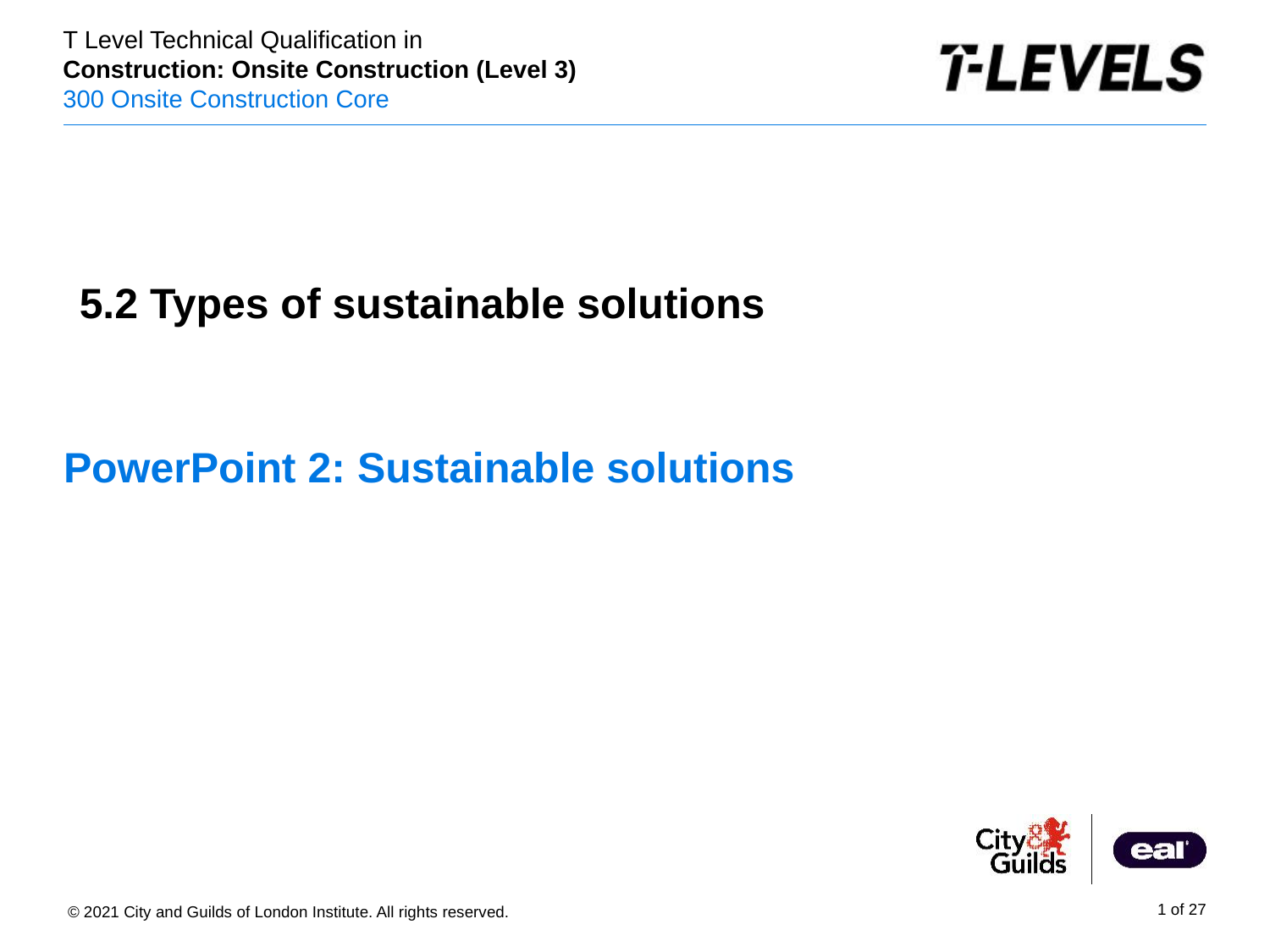

PowerPoint presentation
5.2 Types of sustainable solutions
# PowerPoint 2: Sustainable solutions